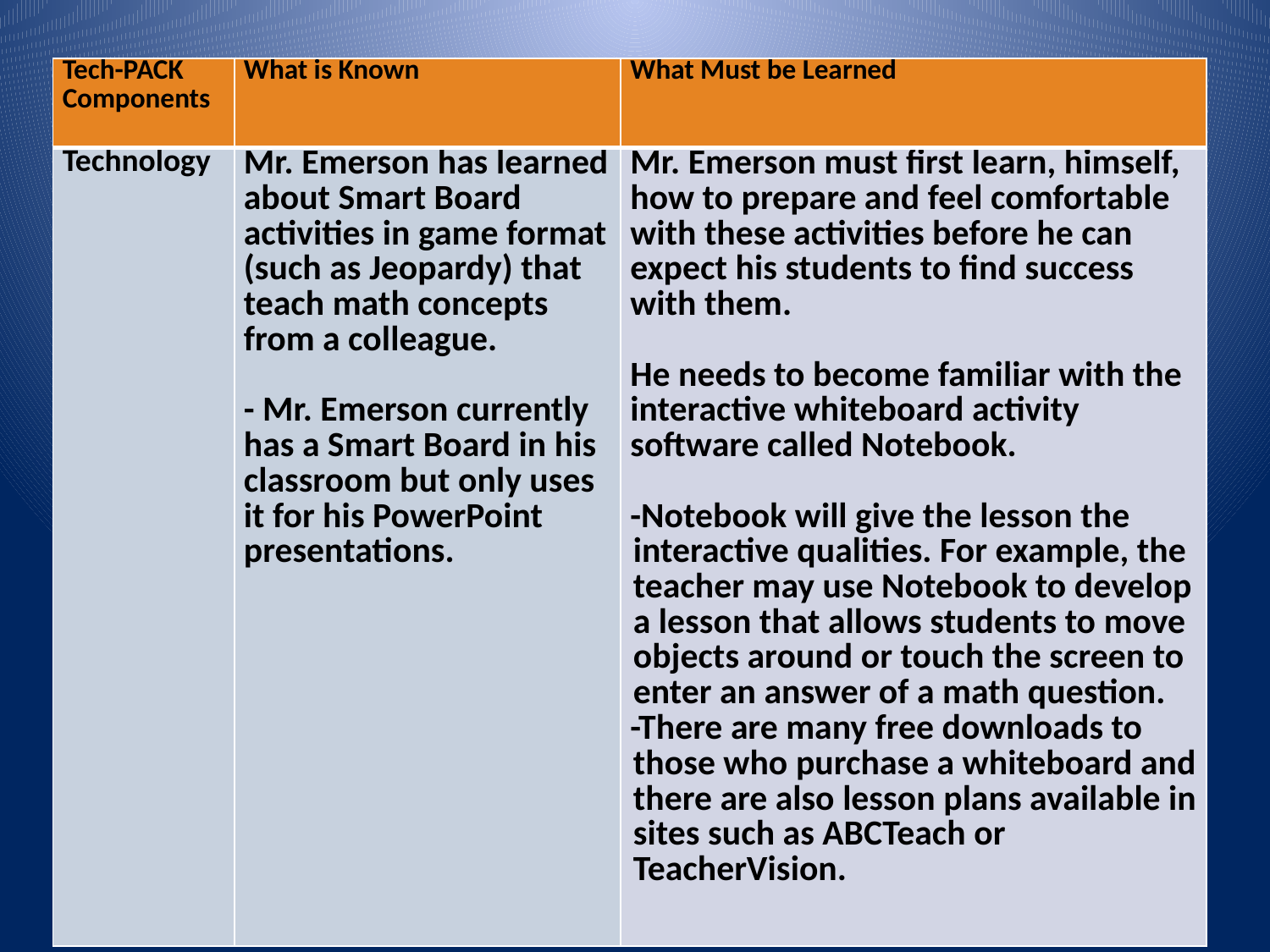

#
| Tech-PACK Components | What is Known | What Must be Learned |
| --- | --- | --- |
| Technology | Mr. Emerson has learned about Smart Board activities in game format (such as Jeopardy) that teach math concepts from a colleague. - Mr. Emerson currently has a Smart Board in his classroom but only uses it for his PowerPoint presentations. | Mr. Emerson must first learn, himself, how to prepare and feel comfortable with these activities before he can expect his students to find success with them. He needs to become familiar with the interactive whiteboard activity software called Notebook. -Notebook will give the lesson the interactive qualities. For example, the teacher may use Notebook to develop a lesson that allows students to move objects around or touch the screen to enter an answer of a math question. -There are many free downloads to those who purchase a whiteboard and there are also lesson plans available in sites such as ABCTeach or TeacherVision. |